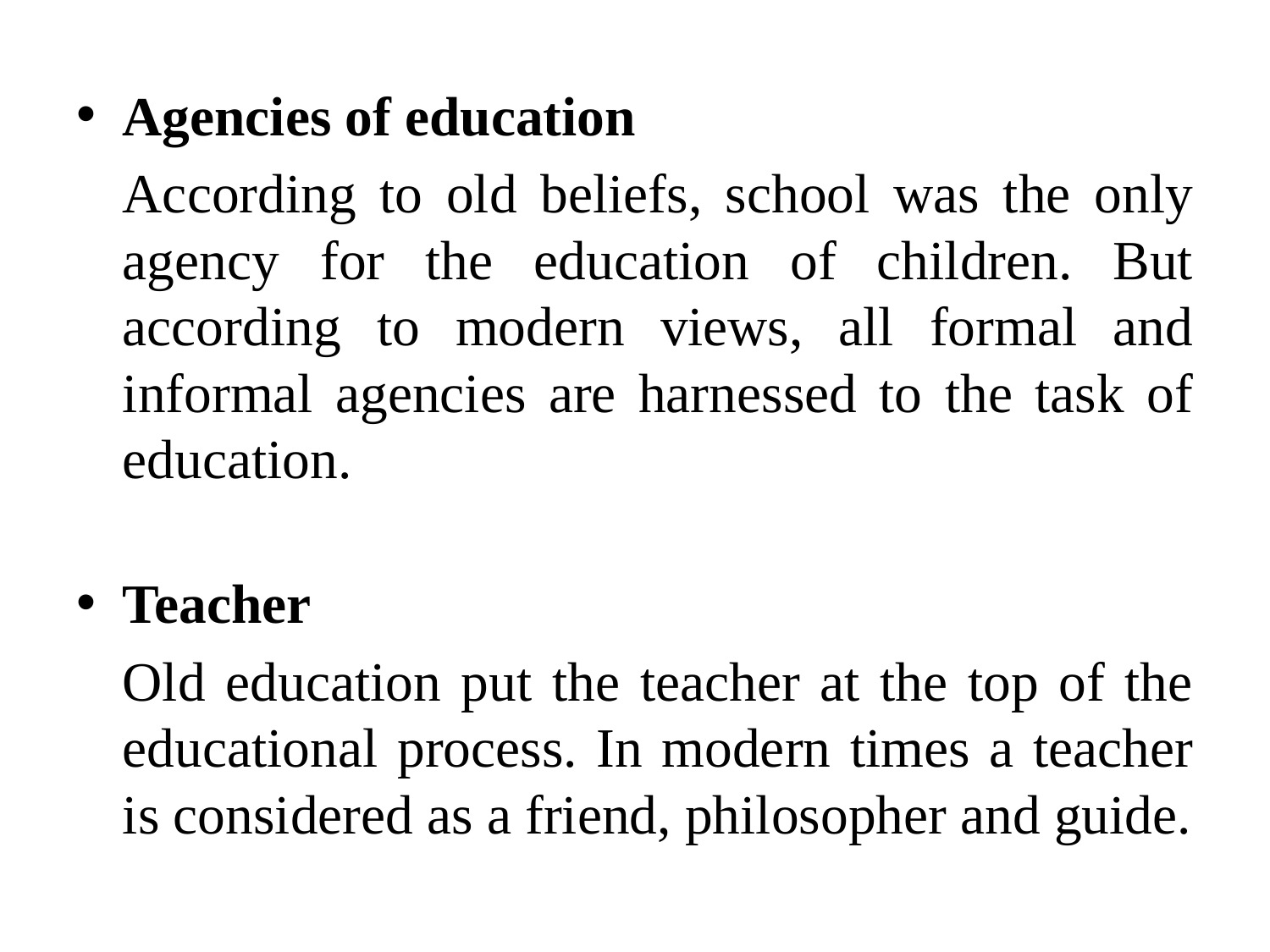

Agencies of education
	According to old beliefs, school was the only agency for the education of children. But according to modern views, all formal and informal agencies are harnessed to the task of education.

Teacher
	Old education put the teacher at the top of the educational process. In modern times a teacher is considered as a friend, philosopher and guide.